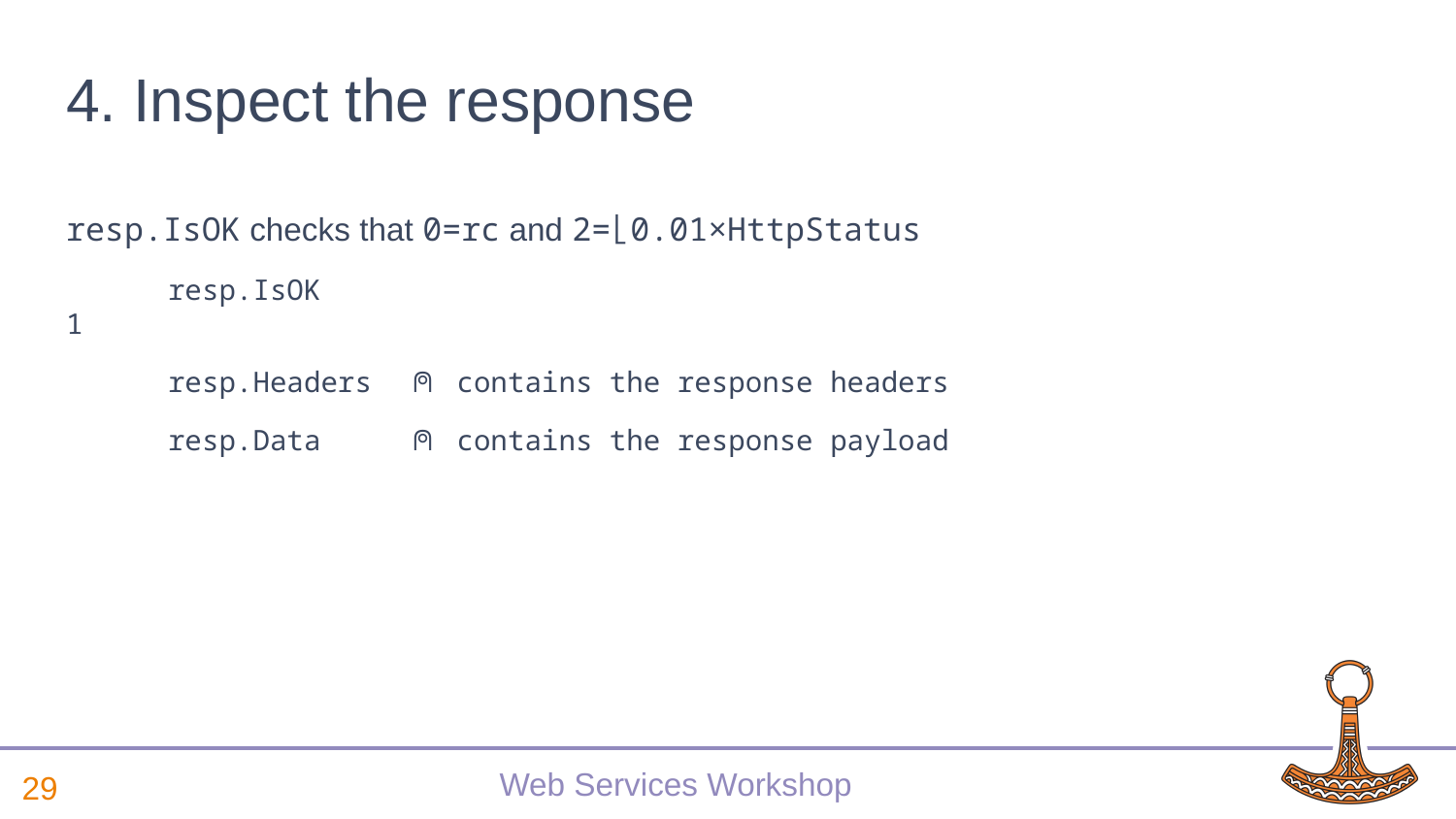

# 4. Inspect the response
resp.IsOK checks that 0=rc and 2=⌊0.01×HttpStatus
      resp.IsOK
1
      resp.Headers  ⍝ contains the response headers
      resp.Data     ⍝ contains the response payload